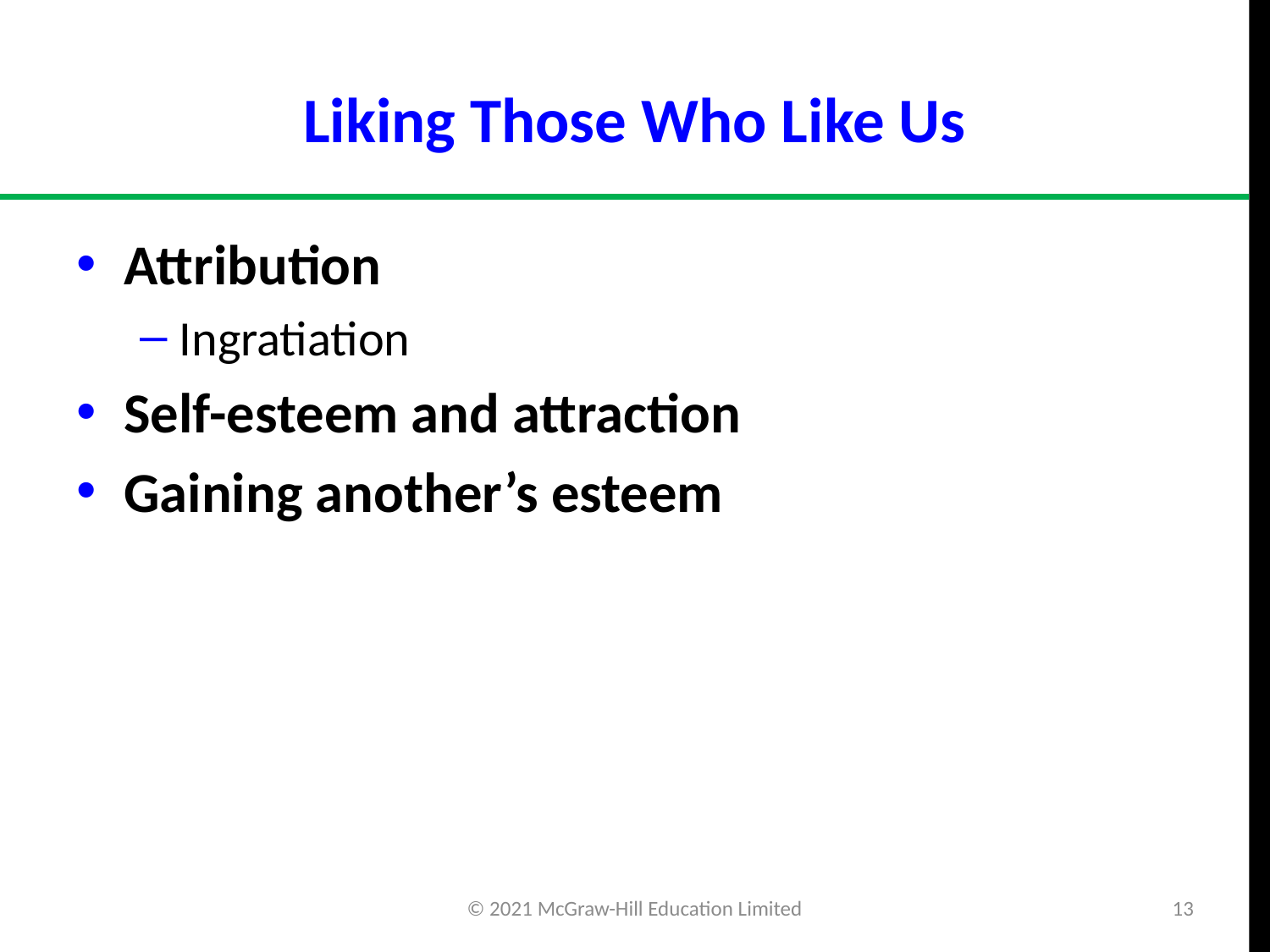

# Liking Those Who Like Us
Attribution
Ingratiation
Self-esteem and attraction
Gaining another’s esteem

© 2021 McGraw-Hill Education Limited
13